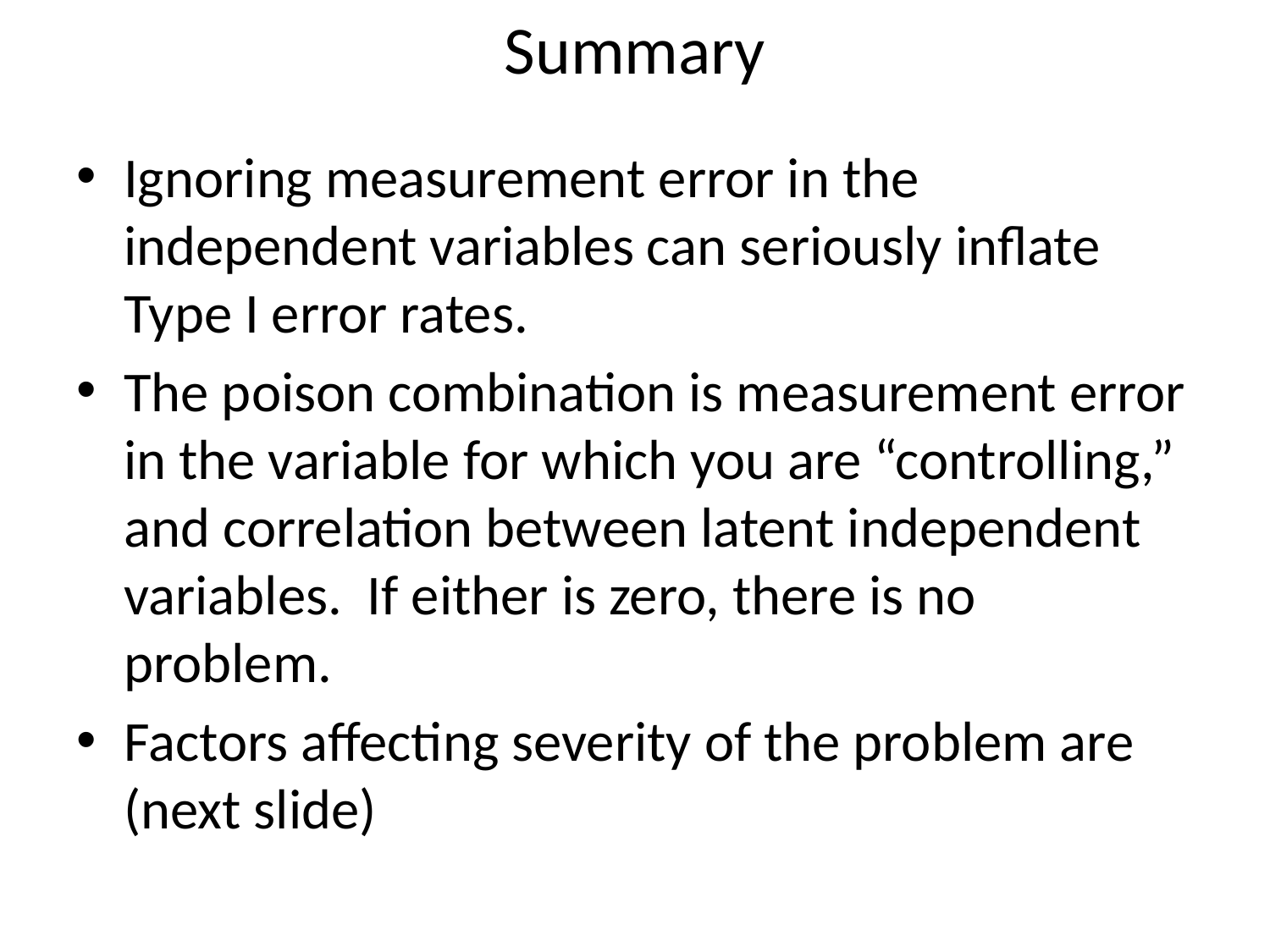

# Summary
Ignoring measurement error in the independent variables can seriously inflate Type I error rates.
The poison combination is measurement error in the variable for which you are “controlling,” and correlation between latent independent variables.  If either is zero, there is no problem.
Factors affecting severity of the problem are (next slide)